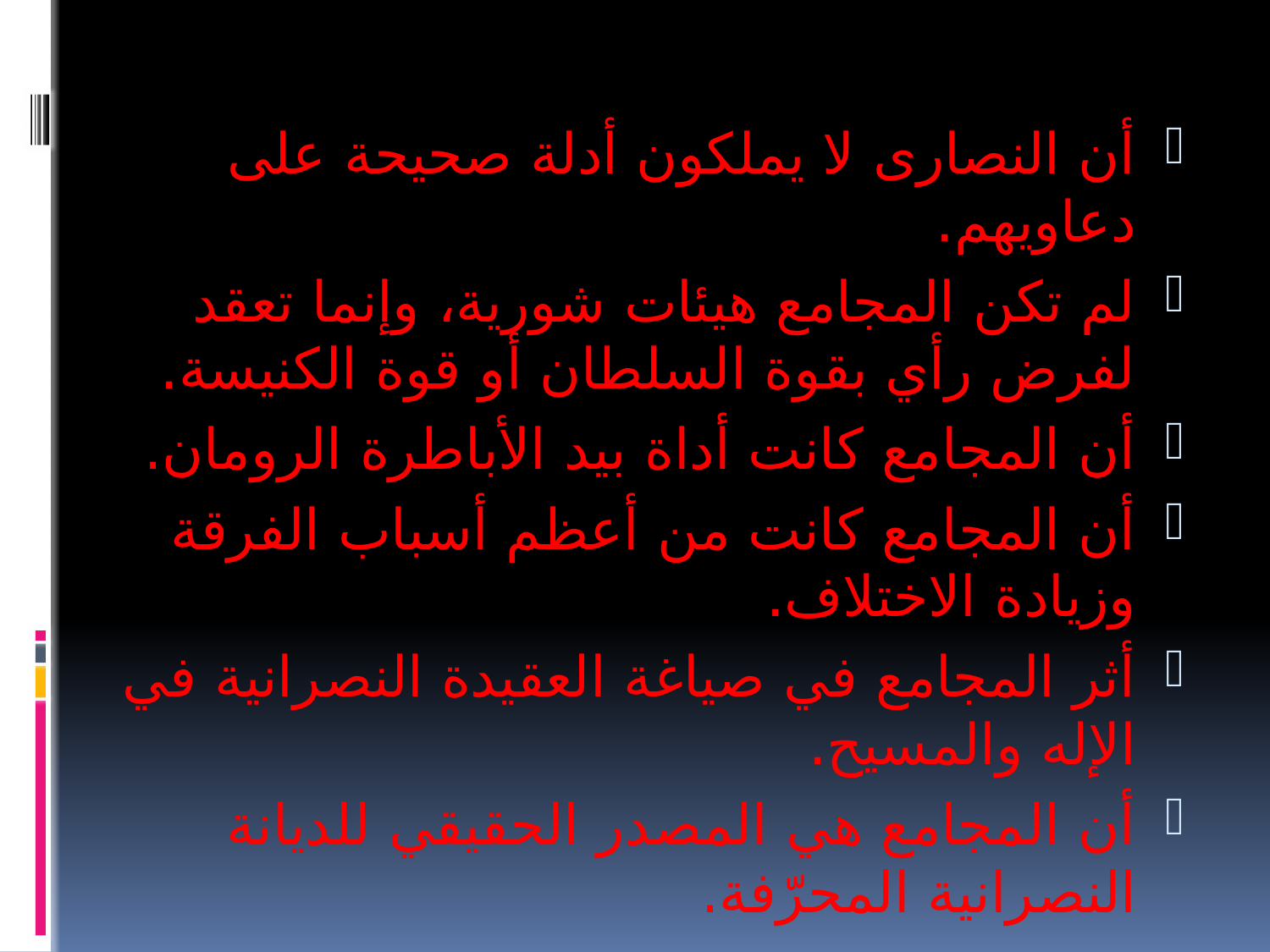

أن النصارى لا يملكون أدلة صحيحة على دعاويهم.
لم تكن المجامع هيئات شورية، وإنما تعقد لفرض رأي بقوة السلطان أو قوة الكنيسة.
أن المجامع كانت أداة بيد الأباطرة الرومان.
أن المجامع كانت من أعظم أسباب الفرقة وزيادة الاختلاف.
أثر المجامع في صياغة العقيدة النصرانية في الإله والمسيح.
أن المجامع هي المصدر الحقيقي للديانة النصرانية المحرّفة.